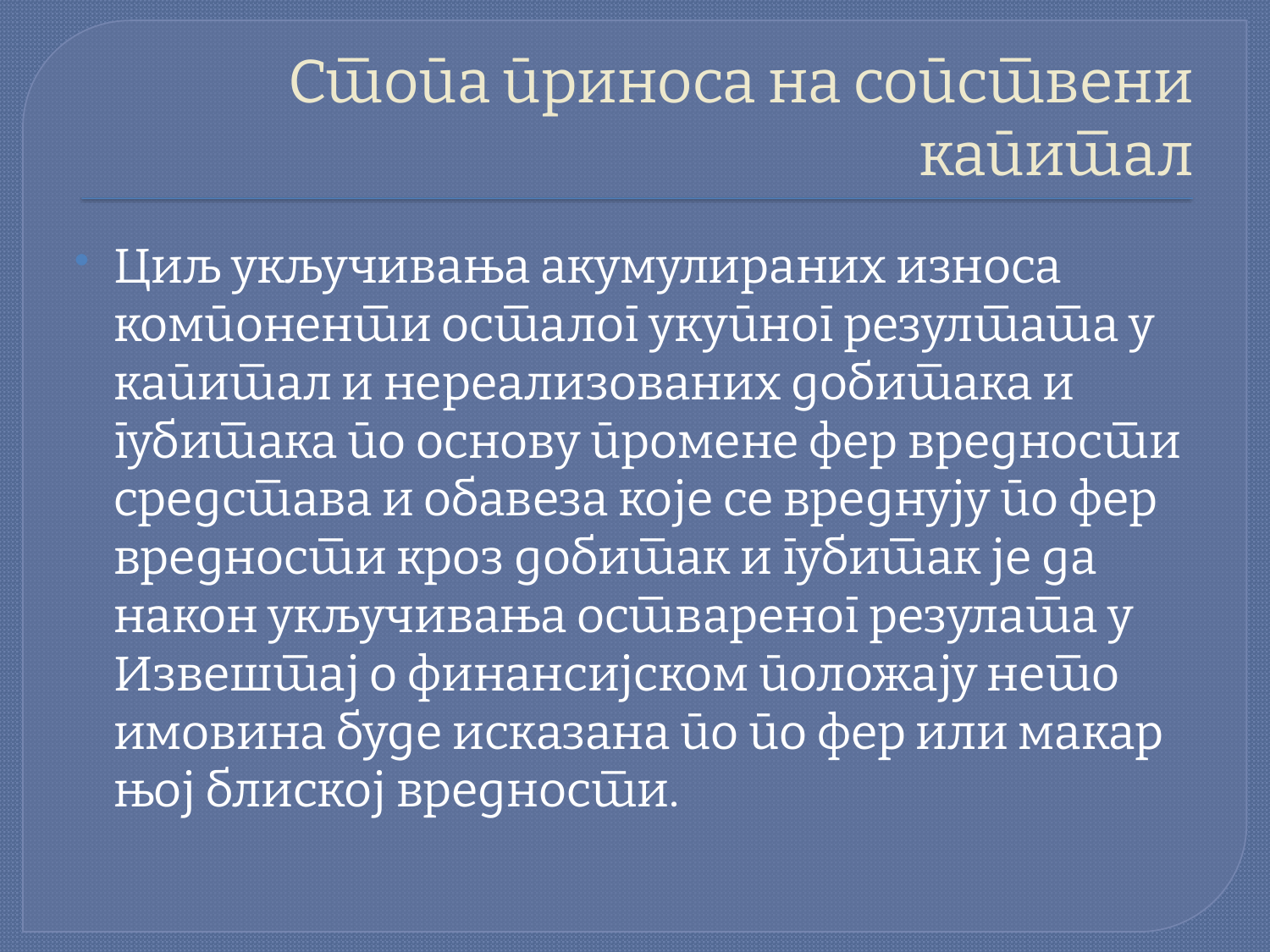

# Стопа приноса на сопствени капитал
Циљ укључивања акумулираних износа компоненти осталог укупног резултата у капитал и нереализованих добитака и губитака по основу промене фер вредности средстава и обавеза које се вреднују по фер вредности кроз добитак и губитак је да након укључивања оствареног резулата у Извештај о финансијском положају нето имовина буде исказана по по фер или макар њој блиској вредности.